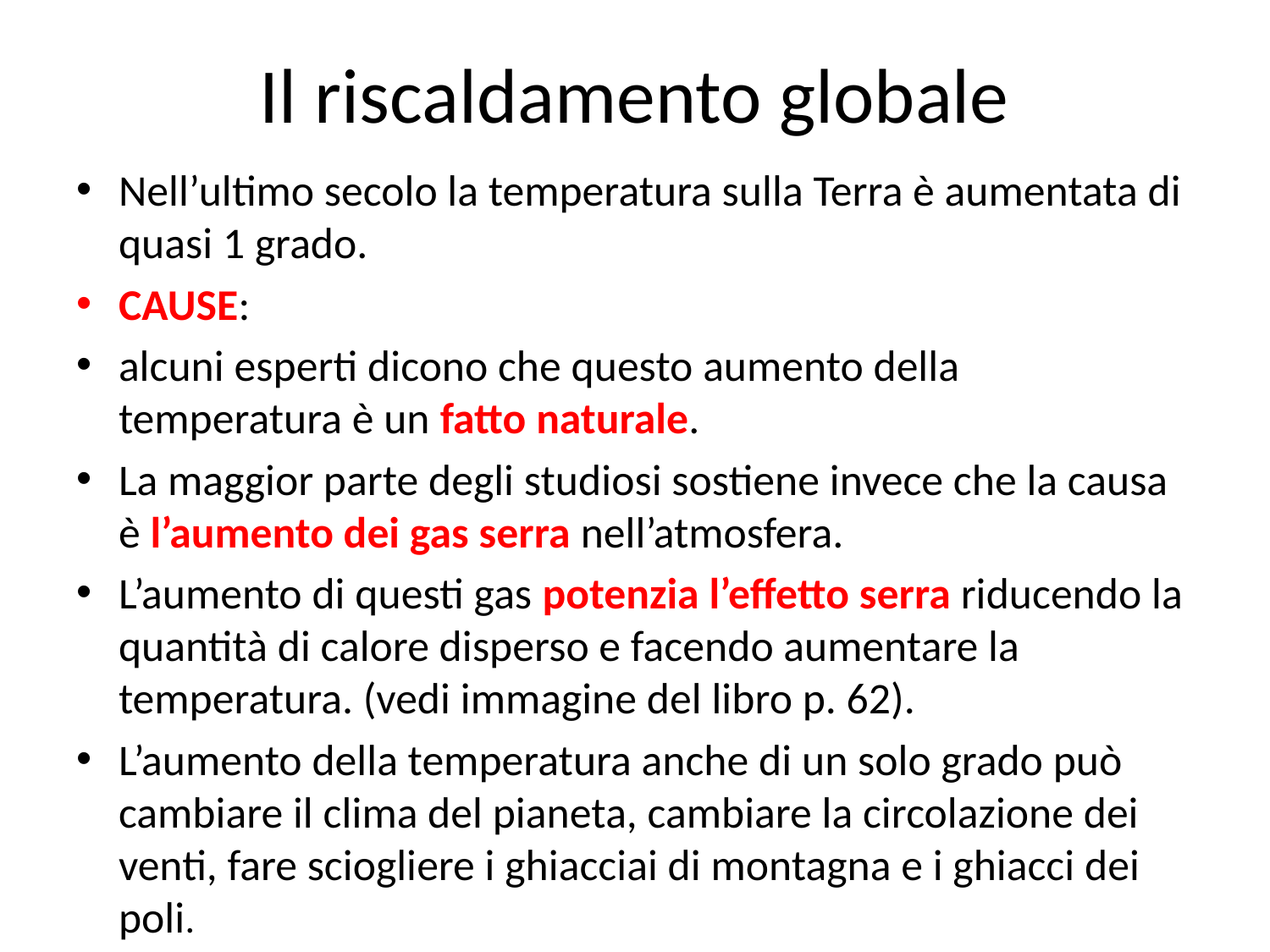

# Il riscaldamento globale
Nell’ultimo secolo la temperatura sulla Terra è aumentata di quasi 1 grado.
CAUSE:
alcuni esperti dicono che questo aumento della temperatura è un fatto naturale.
La maggior parte degli studiosi sostiene invece che la causa è l’aumento dei gas serra nell’atmosfera.
L’aumento di questi gas potenzia l’effetto serra riducendo la quantità di calore disperso e facendo aumentare la temperatura. (vedi immagine del libro p. 62).
L’aumento della temperatura anche di un solo grado può cambiare il clima del pianeta, cambiare la circolazione dei venti, fare sciogliere i ghiacciai di montagna e i ghiacci dei poli.